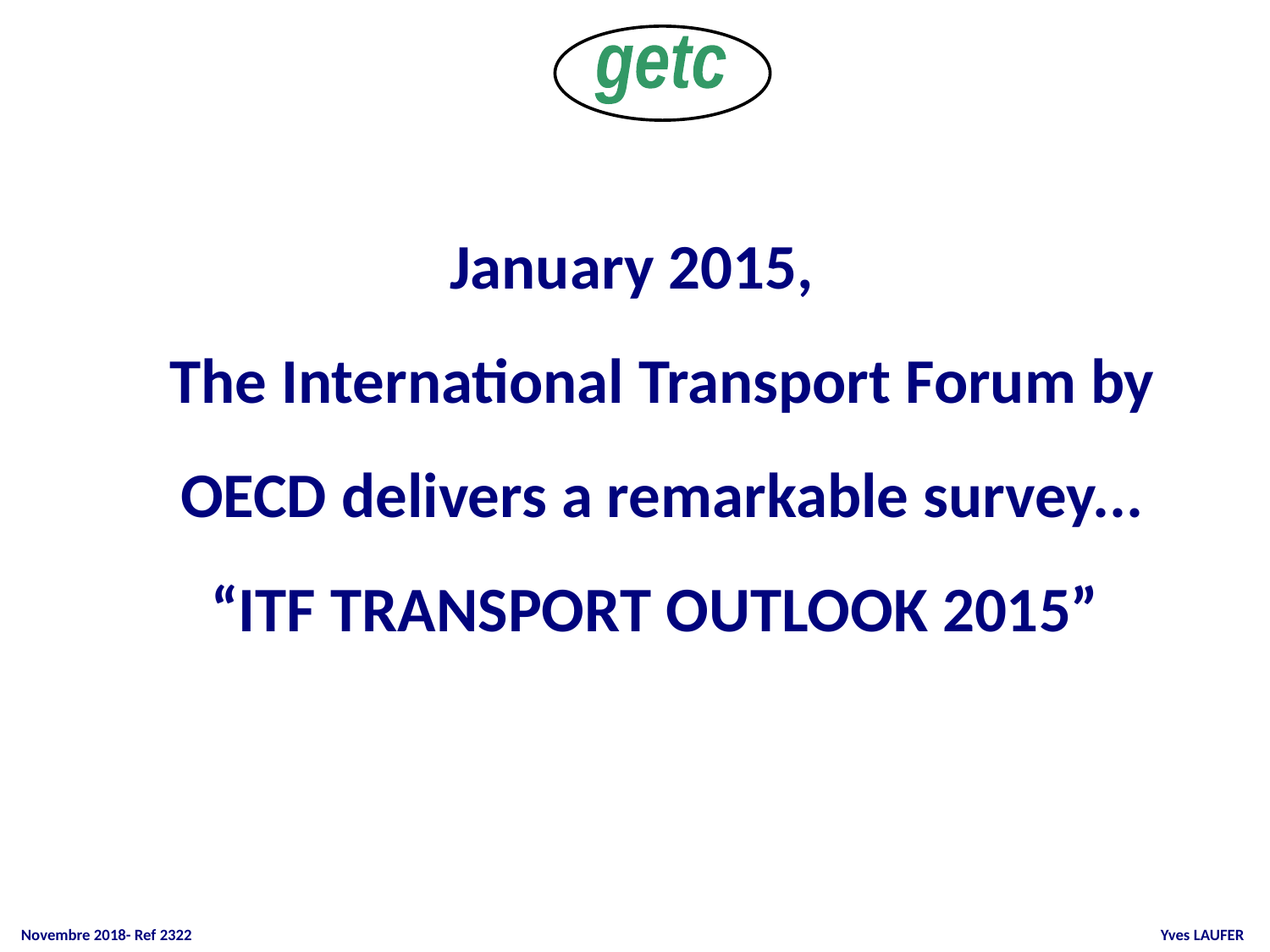

getc
January 2015,
The International Transport Forum by OECD delivers a remarkable survey...
“ITF TRANSPORT OUTLOOK 2015”

 Novembre 2018- Ref 2322                                                                                                                          					Yves LAUFER